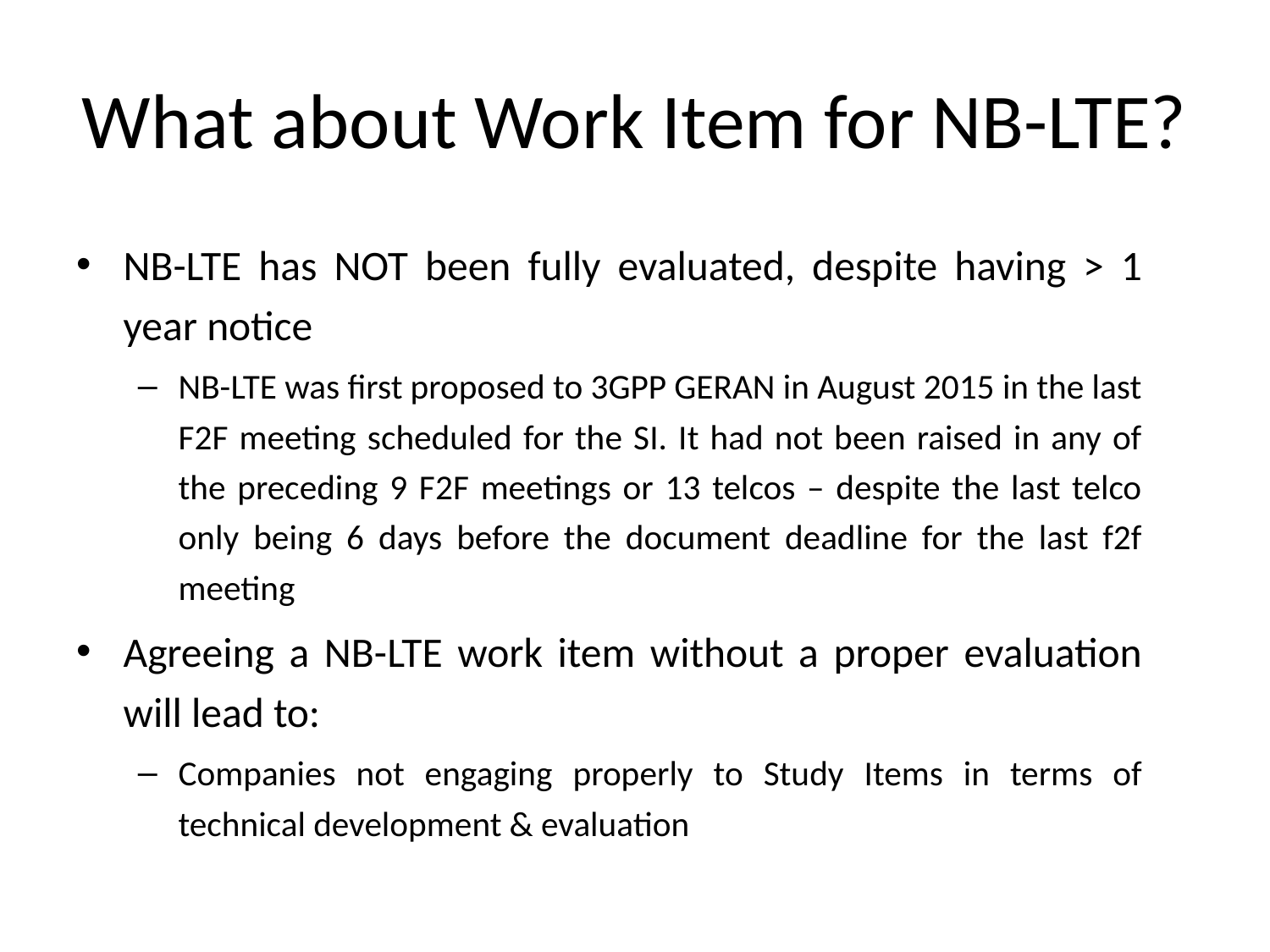

# What about Work Item for NB-LTE?
NB-LTE has NOT been fully evaluated, despite having > 1 year notice
NB-LTE was first proposed to 3GPP GERAN in August 2015 in the last F2F meeting scheduled for the SI. It had not been raised in any of the preceding 9 F2F meetings or 13 telcos – despite the last telco only being 6 days before the document deadline for the last f2f meeting
Agreeing a NB-LTE work item without a proper evaluation will lead to:
Companies not engaging properly to Study Items in terms of technical development & evaluation